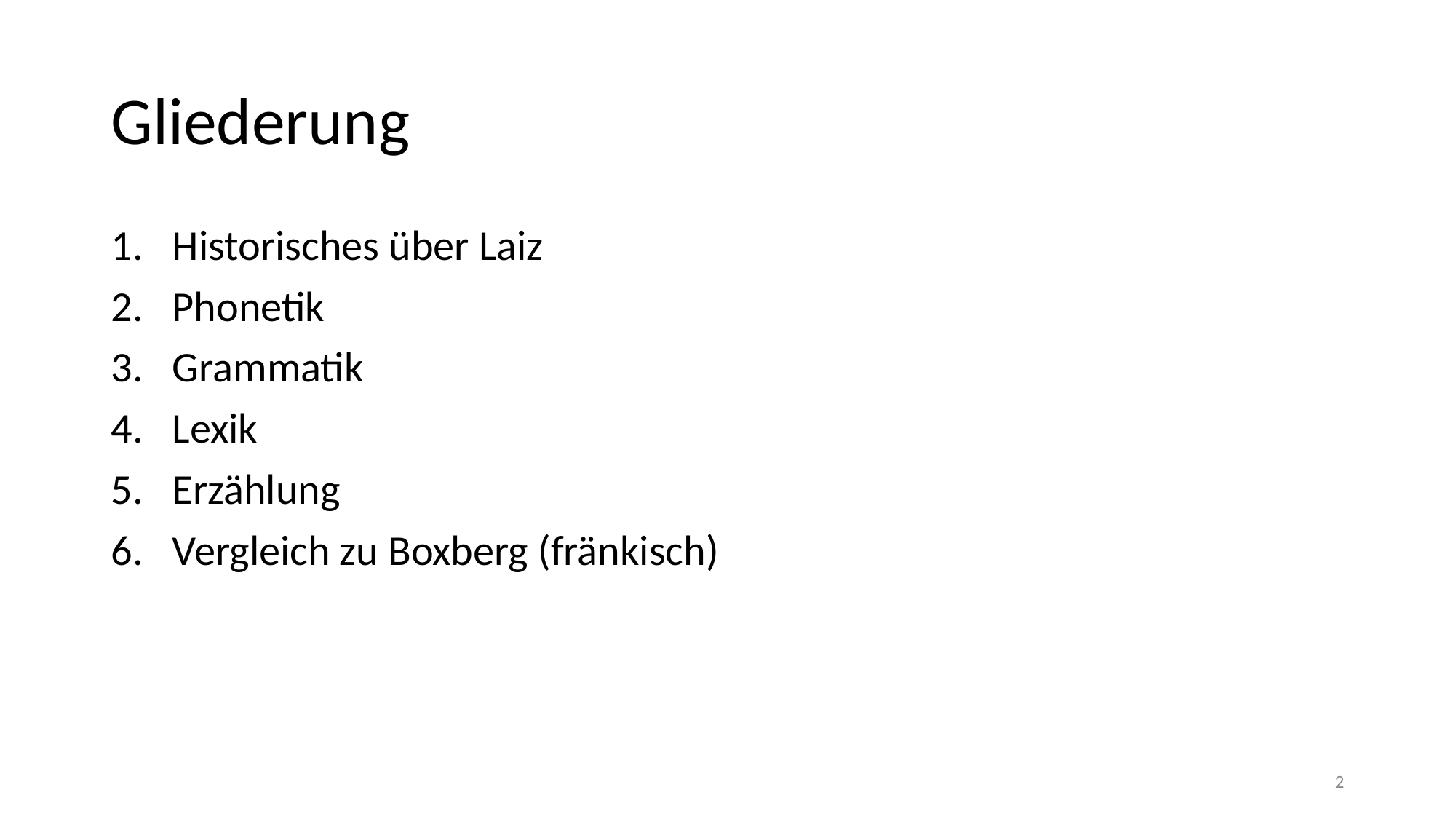

# Gliederung
Historisches über Laiz
Phonetik
Grammatik
Lexik
Erzählung
Vergleich zu Boxberg (fränkisch)
2